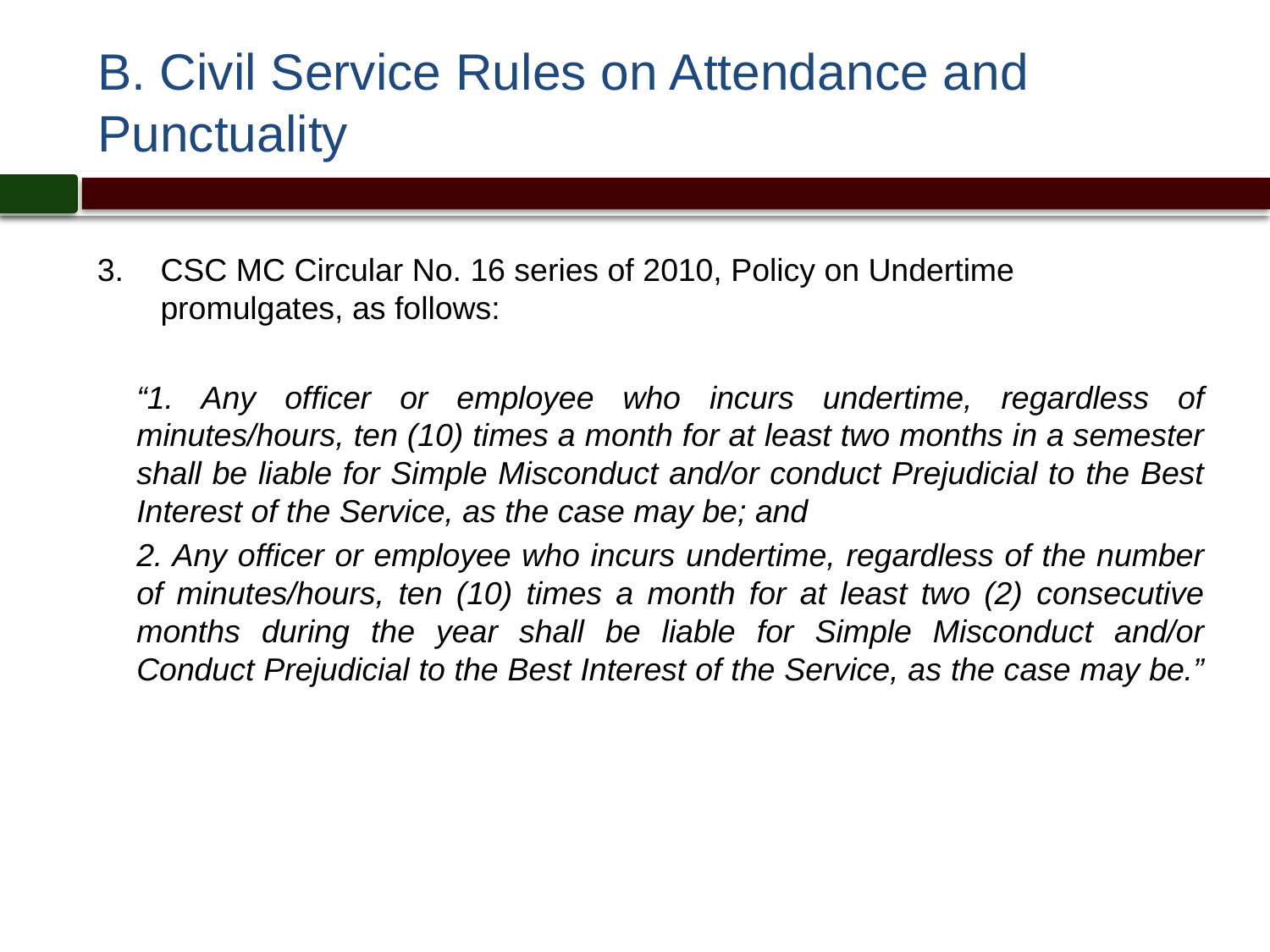

# B. Civil Service Rules on Attendance and Punctuality
CSC MC Circular No. 16 series of 2010, Policy on Undertime promulgates, as follows:

“1. Any officer or employee who incurs undertime, regardless of minutes/hours, ten (10) times a month for at least two months in a semester shall be liable for Simple Misconduct and/or conduct Prejudicial to the Best Interest of the Service, as the case may be; and
2. Any officer or employee who incurs undertime, regardless of the number of minutes/hours, ten (10) times a month for at least two (2) consecutive months during the year shall be liable for Simple Misconduct and/or Conduct Prejudicial to the Best Interest of the Service, as the case may be.”